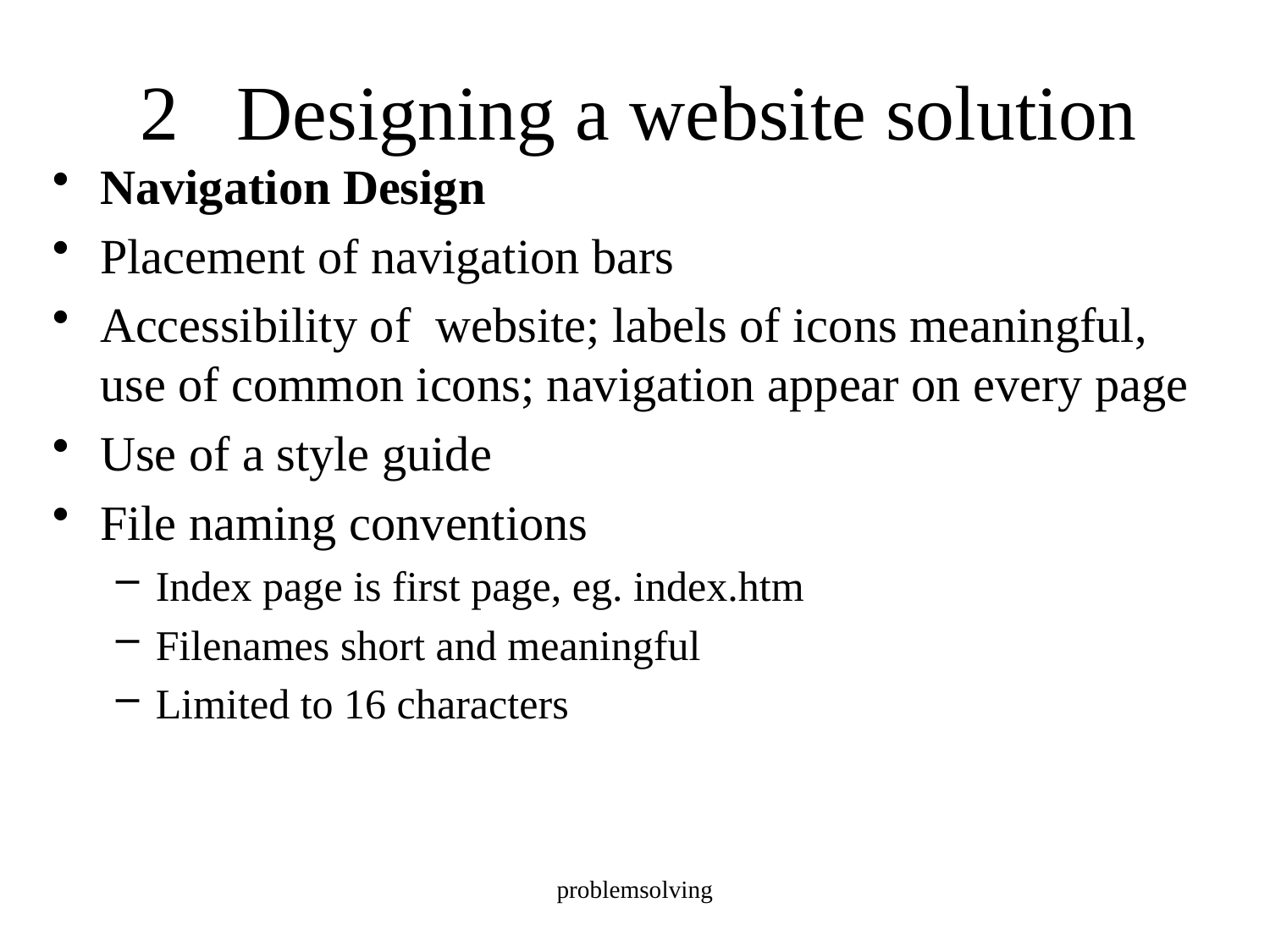

# 2   Designing a website solution
Navigation Design
Placement of navigation bars
Accessibility of  website; labels of icons meaningful, use of common icons; navigation appear on every page
Use of a style guide
File naming conventions
Index page is first page, eg. index.htm
Filenames short and meaningful
Limited to 16 characters

problemsolving